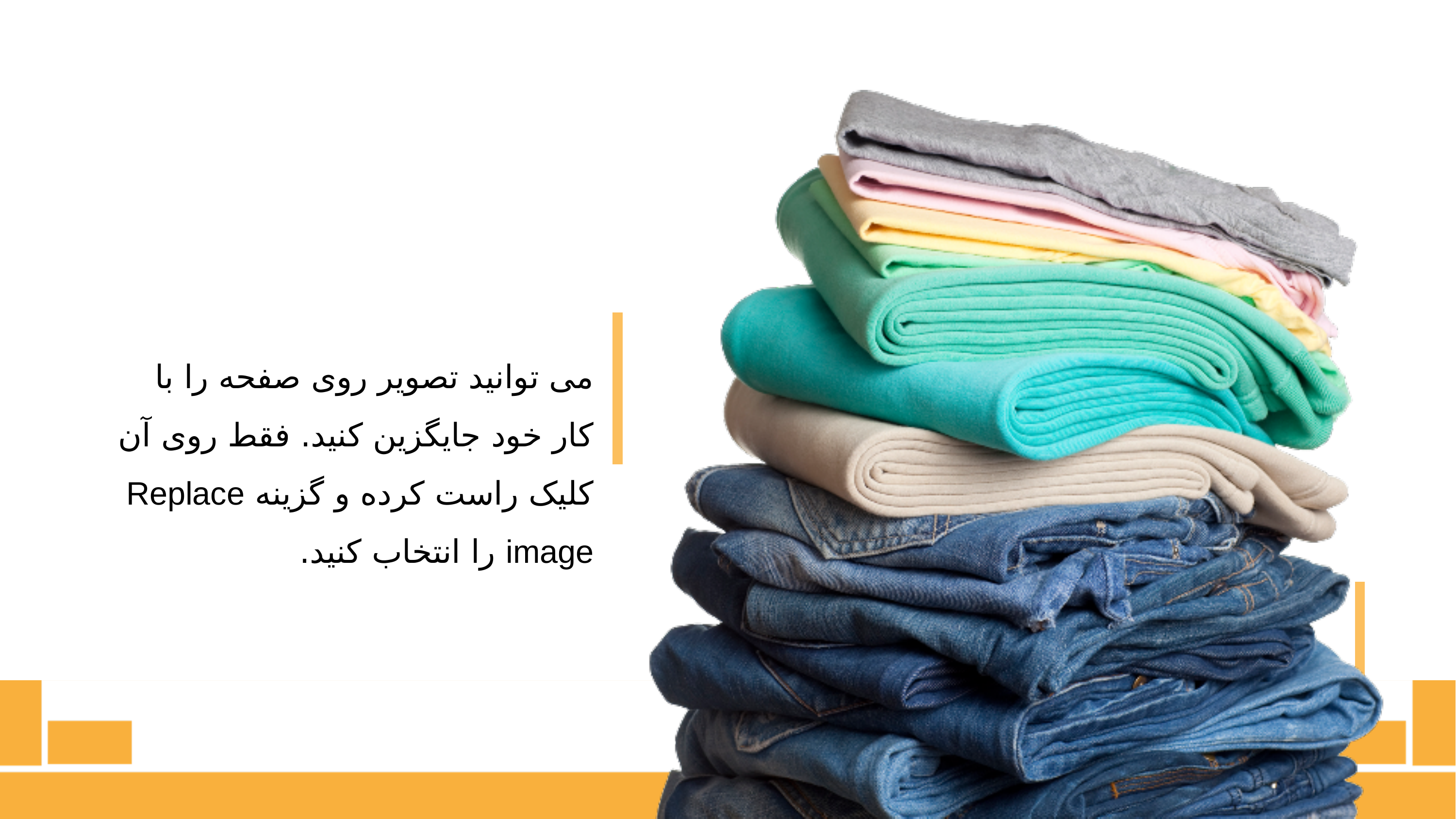

می توانید تصویر روی صفحه را با کار خود جایگزین کنید. فقط روی آن کلیک راست کرده و گزینه Replace image را انتخاب کنید.